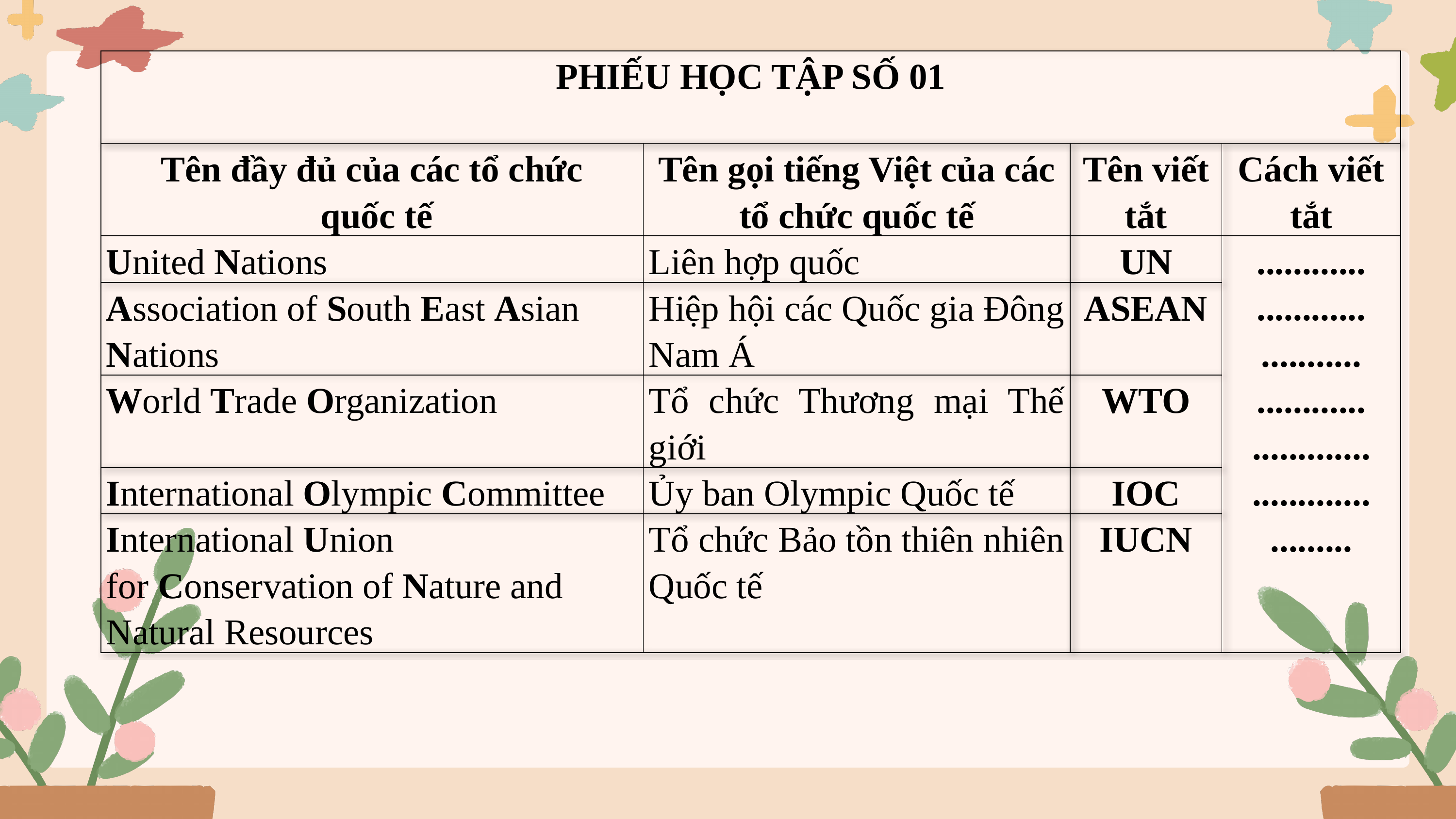

| PHIẾU HỌC TẬP SỐ 01 |  |  |  |
| --- | --- | --- | --- |
| Tên đầy đủ của các tổ chức quốc tế | Tên gọi tiếng Việt của các tổ chức quốc tế | Tên viết tắt | Cách viết tắt |
| United Nations | Liên hợp quốc | UN | ............ ............ ........... ............ ............. ............. ......... |
| Association of South East Asian Nations | Hiệp hội các Quốc gia Đông Nam Á | ASEAN |  |
| World Trade Organization | Tổ chức Thương mại Thế giới | WTO |  |
| International Olympic Committee | Ủy ban Olympic Quốc tế | IOC |  |
| International Union for Conservation of Nature and Natural Resources | Tổ chức Bảo tồn thiên nhiên Quốc tế | IUCN |  |